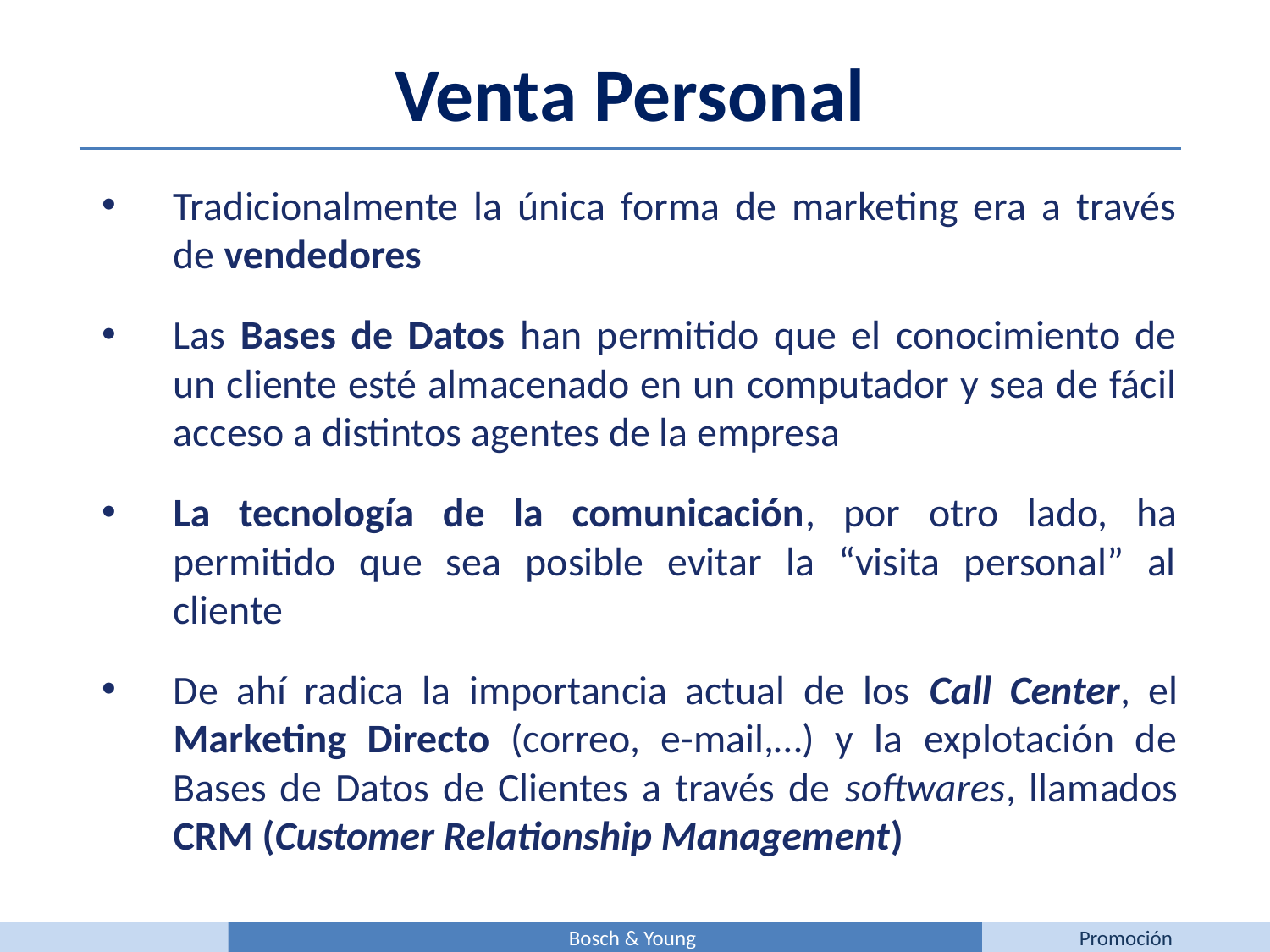

Venta Personal
Tradicionalmente la única forma de marketing era a través de vendedores

Las Bases de Datos han permitido que el conocimiento de un cliente esté almacenado en un computador y sea de fácil acceso a distintos agentes de la empresa

La tecnología de la comunicación, por otro lado, ha permitido que sea posible evitar la “visita personal” al cliente

De ahí radica la importancia actual de los Call Center, el Marketing Directo (correo, e-mail,…) y la explotación de Bases de Datos de Clientes a través de softwares, llamados CRM (Customer Relationship Management)

Bosch & Young
Promoción